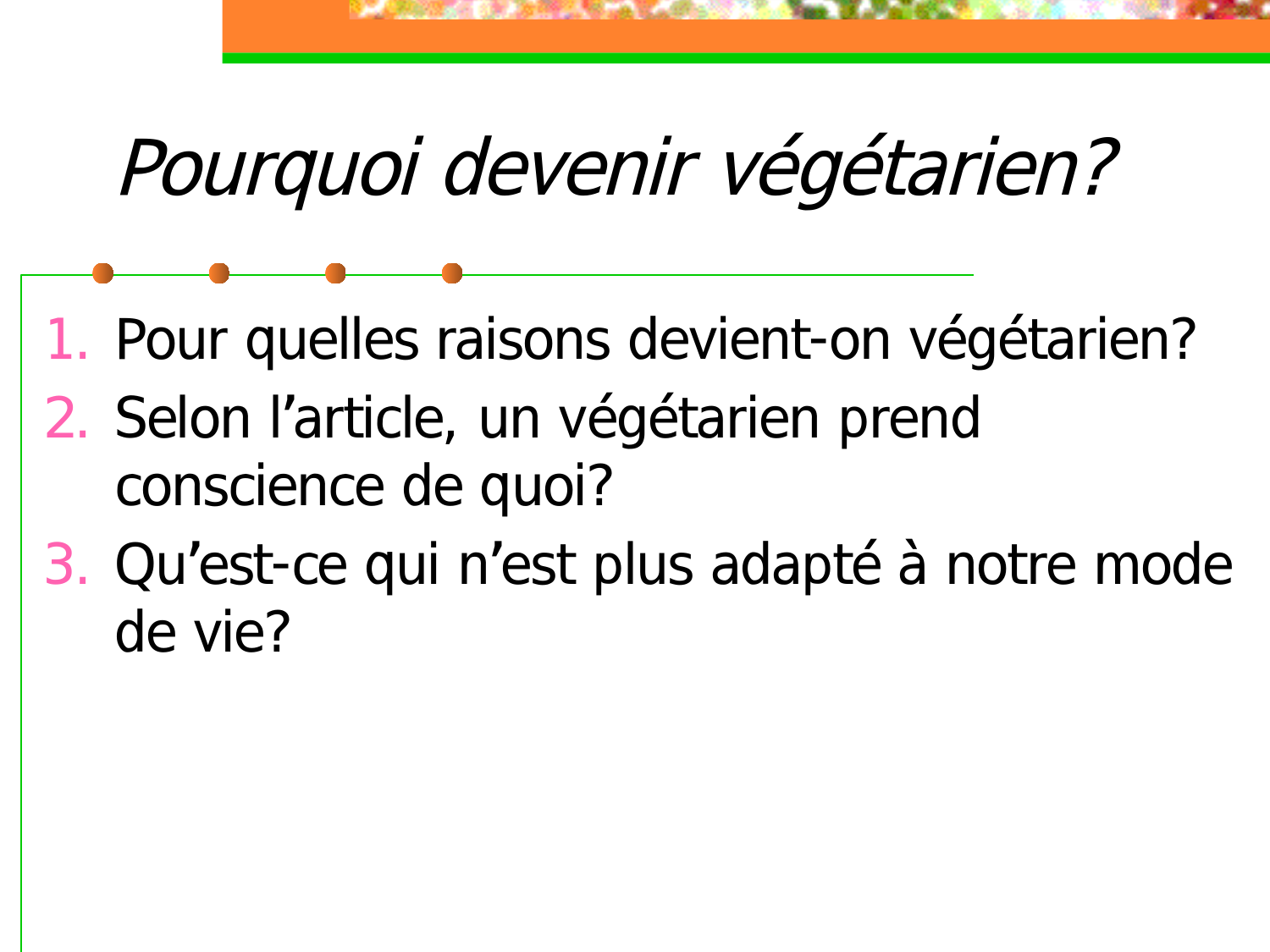

# Pourquoi devenir végétarien?
Pour quelles raisons devient-on végétarien?
Selon l’article, un végétarien prend conscience de quoi?
Qu’est-ce qui n’est plus adapté à notre mode de vie?